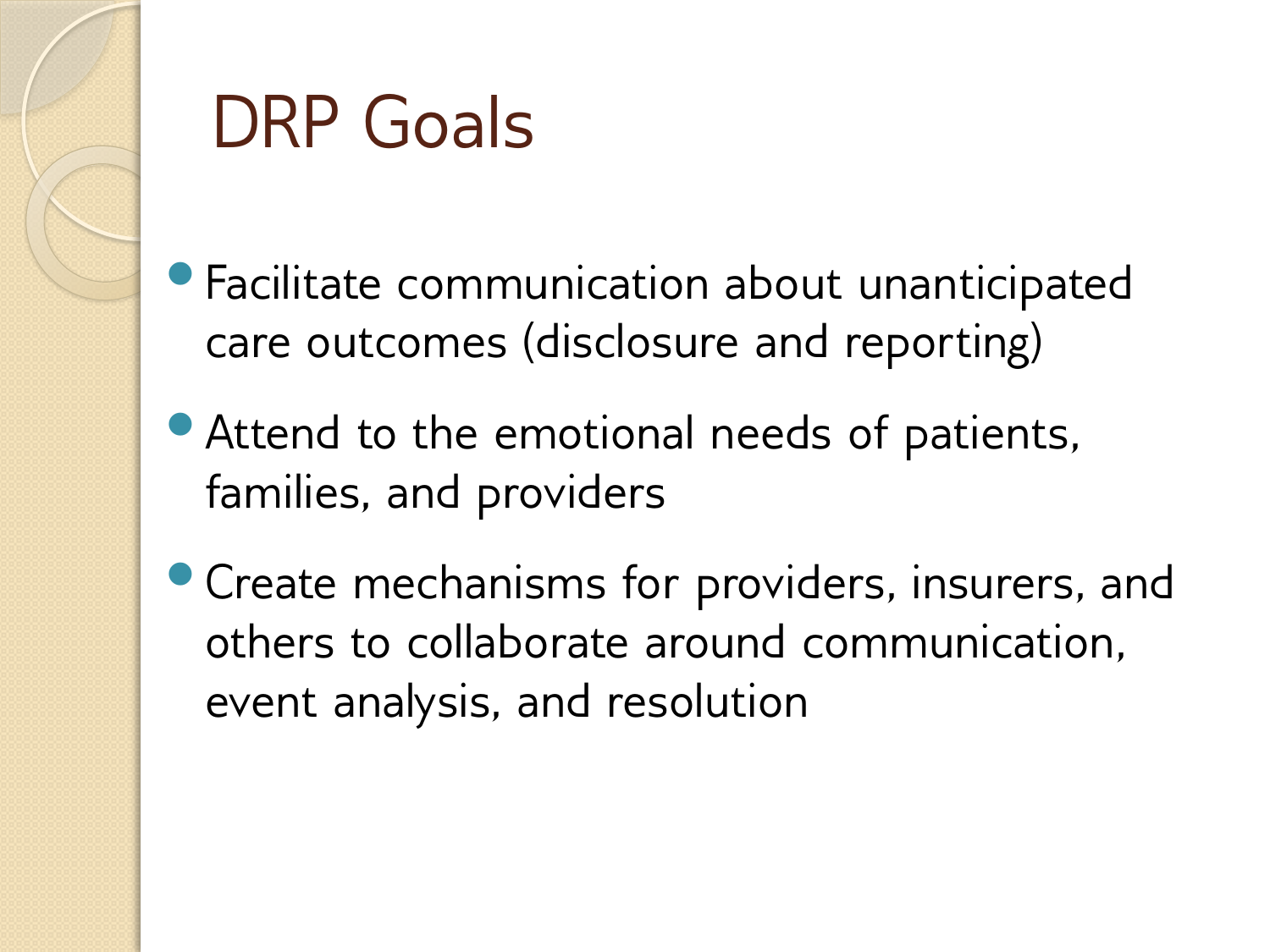

# DRP Goals
Facilitate communication about unanticipated care outcomes (disclosure and reporting)
Attend to the emotional needs of patients, families, and providers
Create mechanisms for providers, insurers, and others to collaborate around communication, event analysis, and resolution